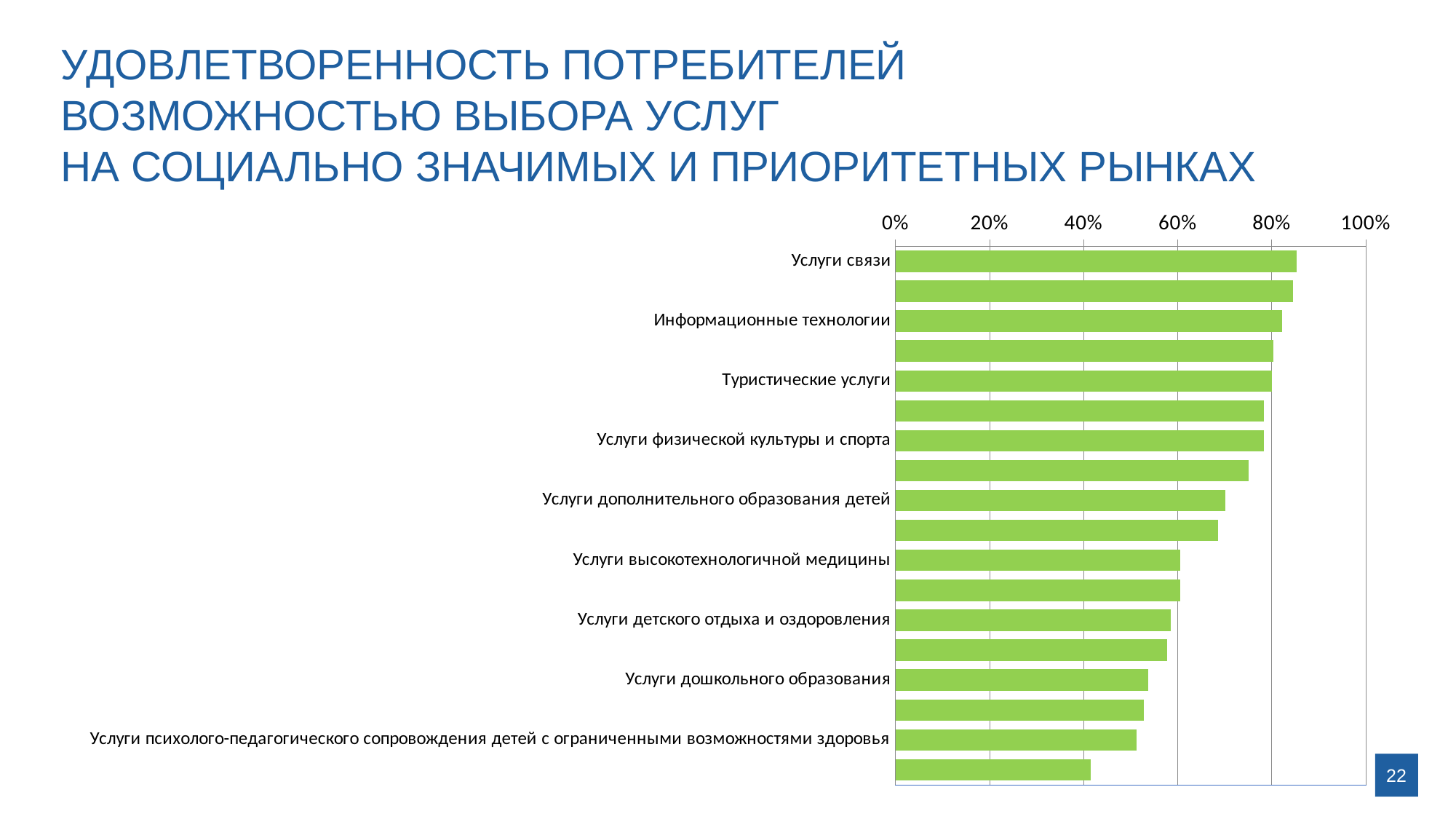

УДОВЛЕТВОРЕННОСТЬ ПОТРЕБИТЕЛЕЙ
ВОЗМОЖНОСТЬЮ ВЫБОРА УСЛУГ
НА СОЦИАЛЬНО ЗНАЧИМЫХ И ПРИОРИТЕТНЫХ РЫНКАХ

### Chart

| Category | Удовлетворен |
|---|---|
| Услуги связи | 85.3 |
| Розничная торговля | 84.5 |
| Информационные технологии | 82.2 |
| Услуги по перевозке пассажиров наземным транспортом (автобусные перевозки и такси) | 80.3 |
| Туристические услуги | 80.1 |
| Услуги в сфере культуры | 78.3 |
| Услуги физической культуры и спорта | 78.3 |
| Услуги высшего образования | 75.1 |
| Услуги дополнительного образования детей | 70.2 |
| Услуги по производству, переработке и хранению сельскохозяйственной продукции | 68.6 |
| Услуги высокотехнологичной медицины | 60.6 |
| Услуги социального обслуживания населения | 60.5 |
| Услуги детского отдыха и оздоровления | 58.5 |
| Услуги по сбору, сортировке и переработке твердых коммунальных (бытовых) отходов | 57.7 |
| Услуги дошкольного образования | 53.8 |
| Медицинские услуги | 52.8 |
| Услуги психолого-педагогического сопровождения детей с ограниченными возможностями здоровья | 51.3 |
| Услуги жилищно-коммунального хозяйства | 41.5 |
22